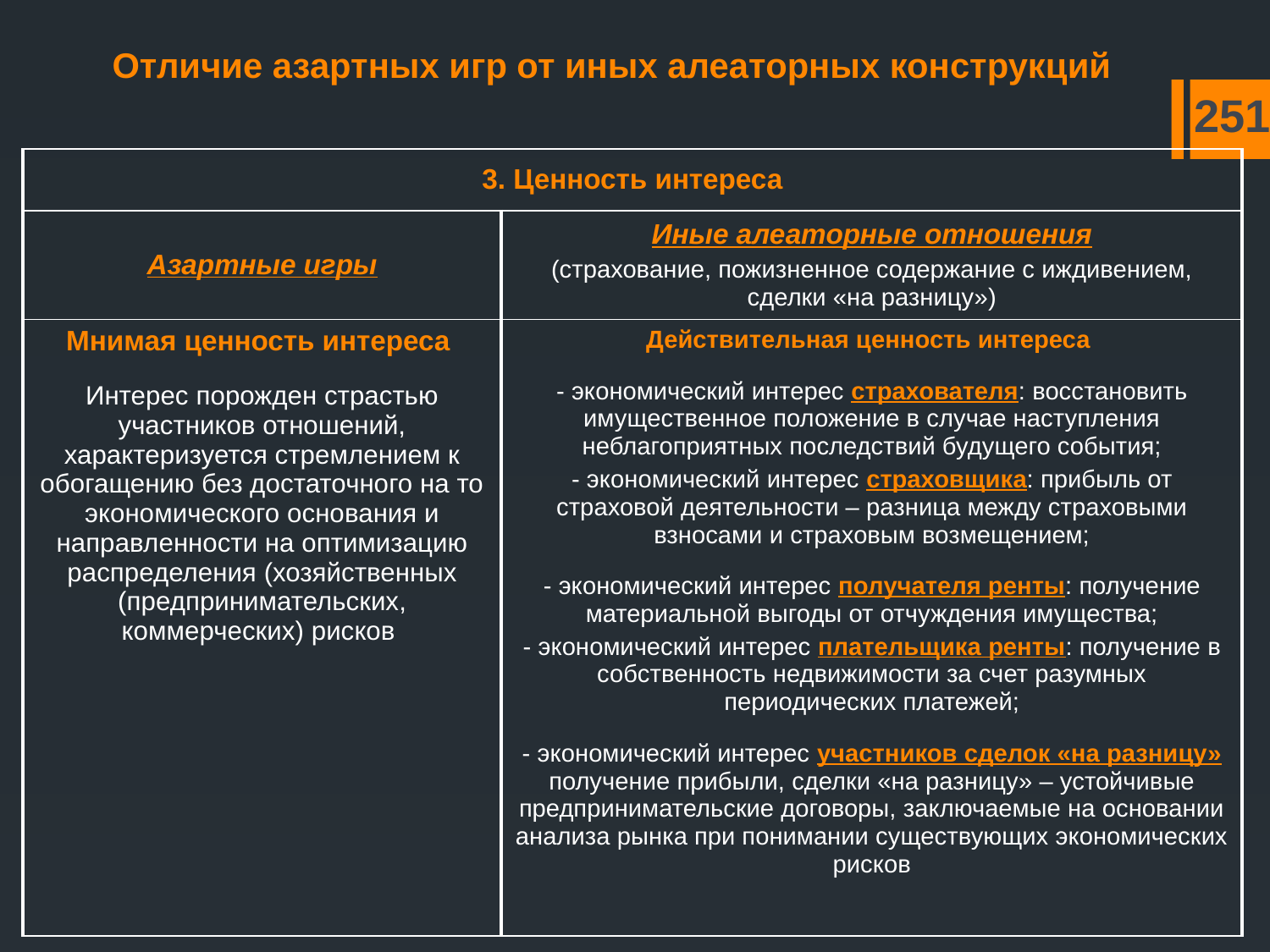

Отличие азартных игр от иных алеаторных конструкций
251
| 3. Ценность интереса |  |
| --- | --- |
| Азартные игры | Иные алеаторные отношения (страхование, пожизненное содержание с иждивением, сделки «на разницу») |
| Мнимая ценность интереса Интерес порожден страстью участников отношений, характеризуется стремлением к обогащению без достаточного на то экономического основания и направленности на оптимизацию распределения (хозяйственных (предпринимательских, коммерческих) рисков | Действительная ценность интереса - экономический интерес страхователя: восстановить имущественное положение в случае наступления неблагоприятных последствий будущего события; - экономический интерес страховщика: прибыль от страховой деятельности – разница между страховыми взносами и страховым возмещением; - экономический интерес получателя ренты: получение материальной выгоды от отчуждения имущества; - экономический интерес плательщика ренты: получение в собственность недвижимости за счет разумных периодических платежей; - экономический интерес участников сделок «на разницу» получение прибыли, сделки «на разницу» – устойчивые предпринимательские договоры, заключаемые на основании анализа рынка при понимании существующих экономических рисков |